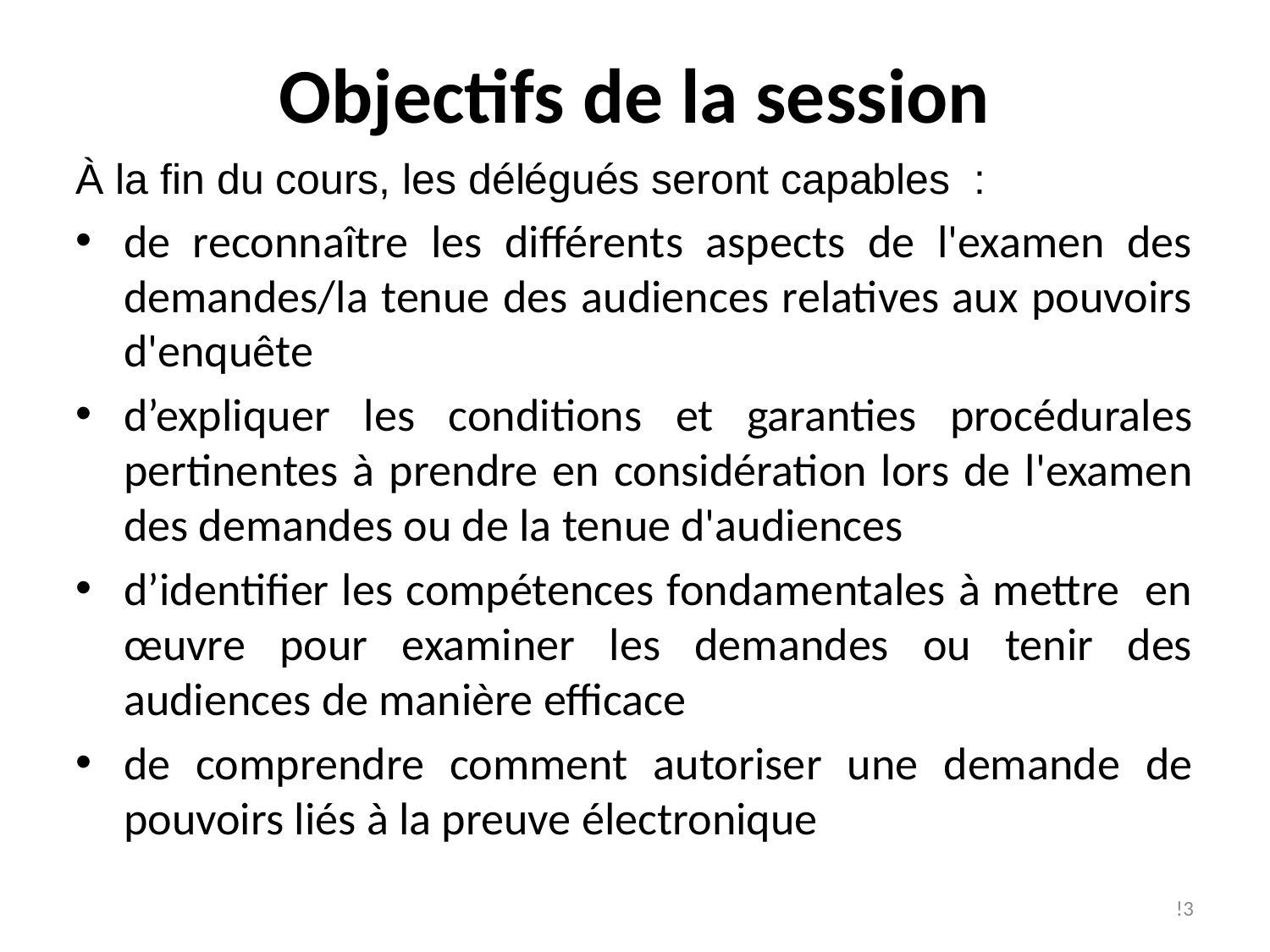

Objectifs de la session
À la fin du cours, les délégués seront capables  :
de reconnaître les différents aspects de l'examen des demandes/la tenue des audiences relatives aux pouvoirs d'enquête
d’expliquer les conditions et garanties procédurales pertinentes à prendre en considération lors de l'examen des demandes ou de la tenue d'audiences
d’identifier les compétences fondamentales à mettre  en œuvre pour examiner les demandes ou tenir des audiences de manière efficace
de comprendre comment autoriser une demande de pouvoirs liés à la preuve électronique

!3